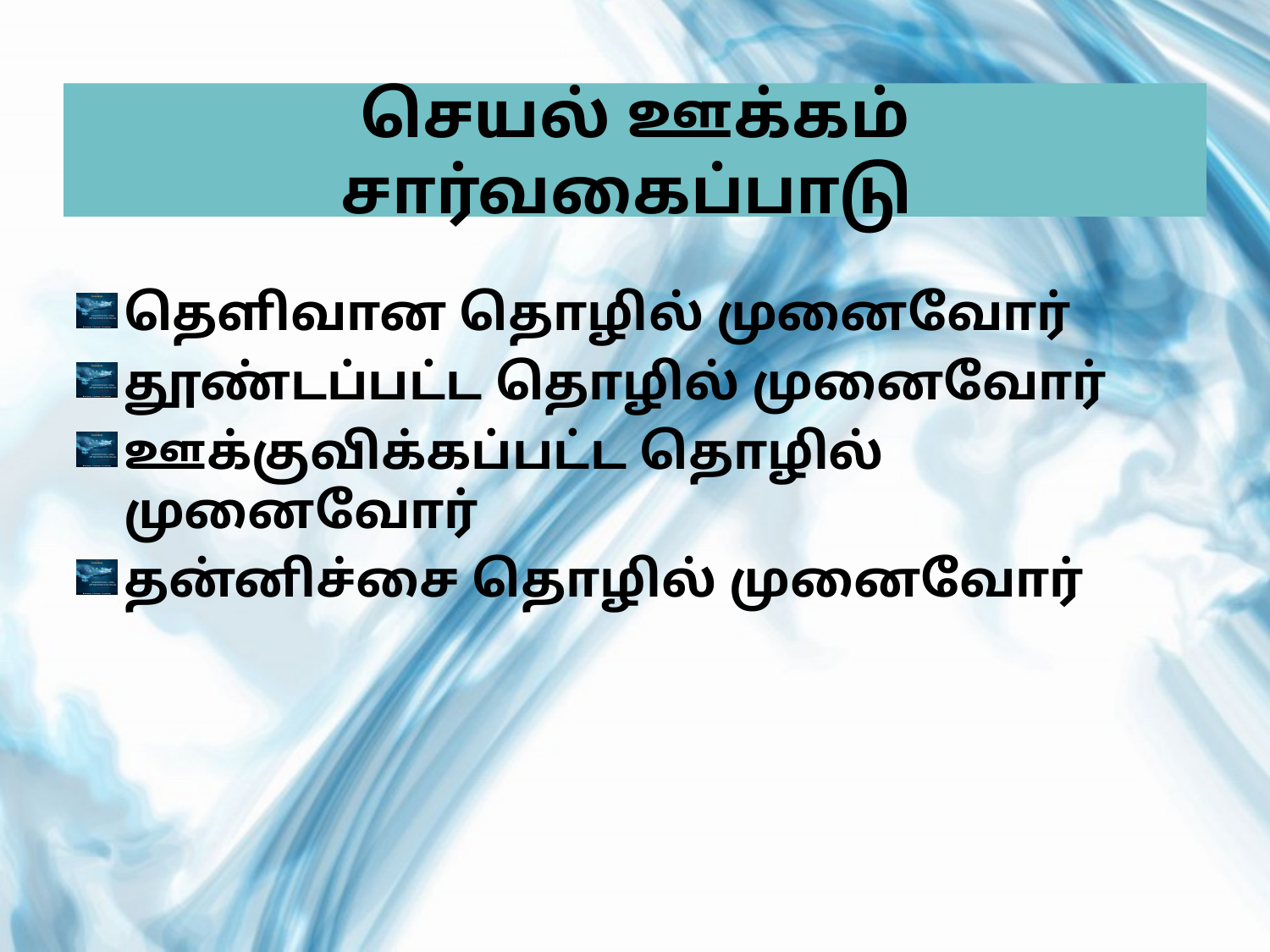

# செயல் ஊக்கம் சார்வகைப்பாடு
தெளிவான தொழில் முனைவோர்
தூண்டப்பட்ட தொழில் முனைவோர்
ஊக்குவிக்கப்பட்ட தொழில் முனைவோர்
தன்னிச்சை தொழில் முனைவோர்